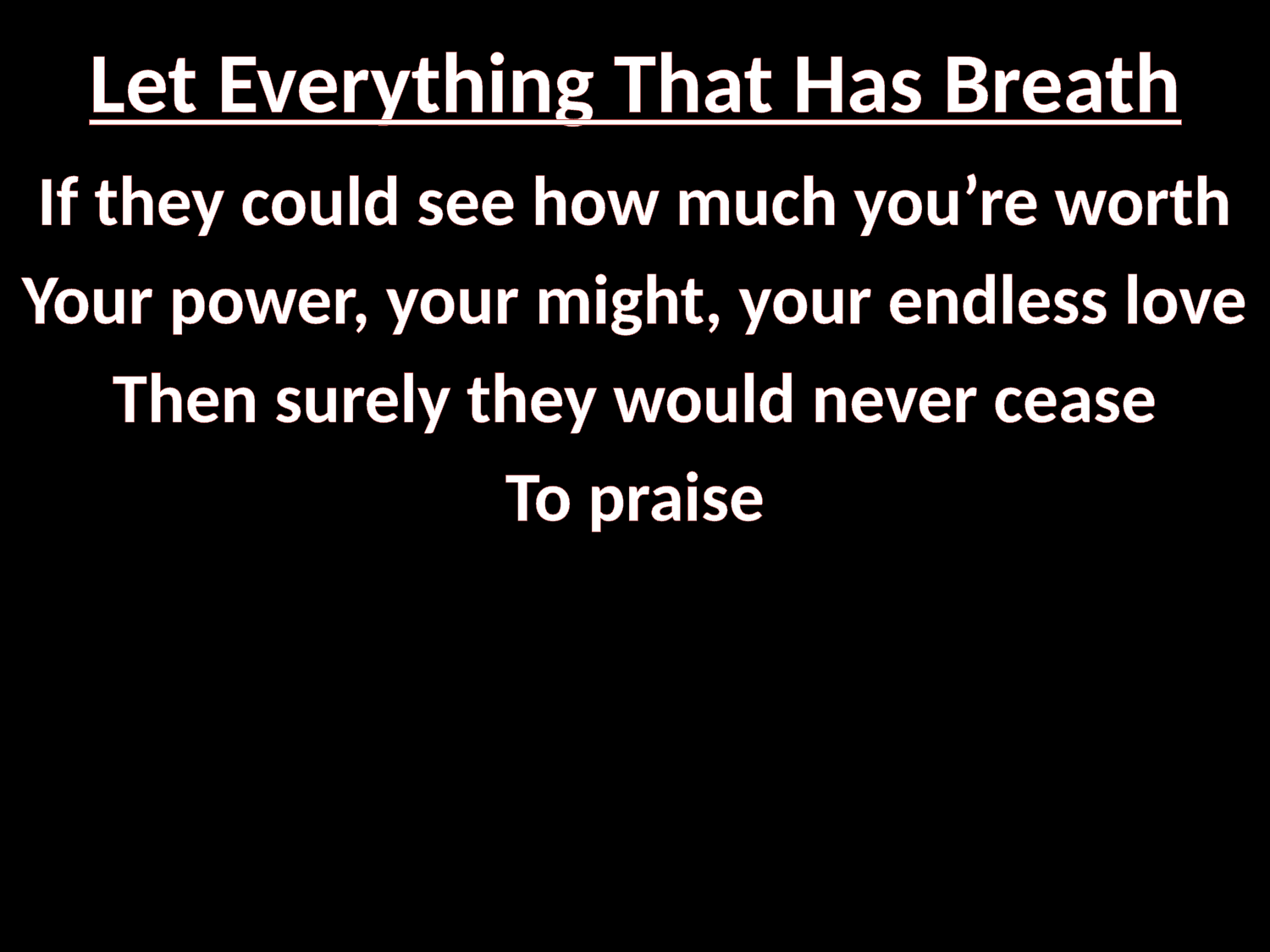

# Let Everything That Has Breath
If they could see how much you’re worth
Your power, your might, your endless love
Then surely they would never cease
To praise